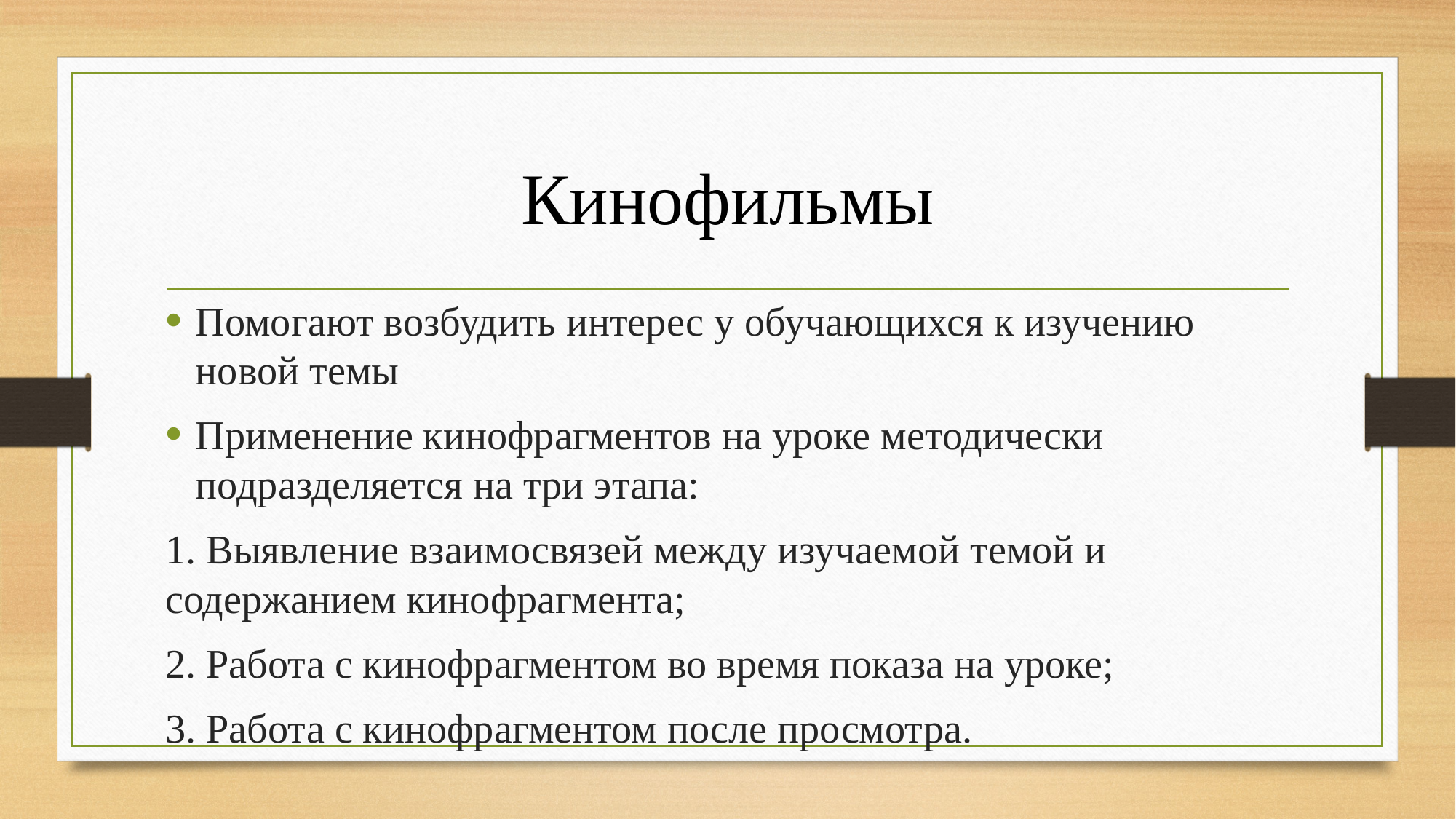

# Кинофильмы
Помогают возбудить интерес у обучающихся к изучению новой темы
Применение кинофрагментов на уроке методически подразделяется на три этапа:
1. Выявление взаимосвязей между изучаемой темой и содержанием кинофрагмента;
2. Работа с кинофрагментом во время показа на уроке;
3. Работа с кинофрагментом после просмотра.